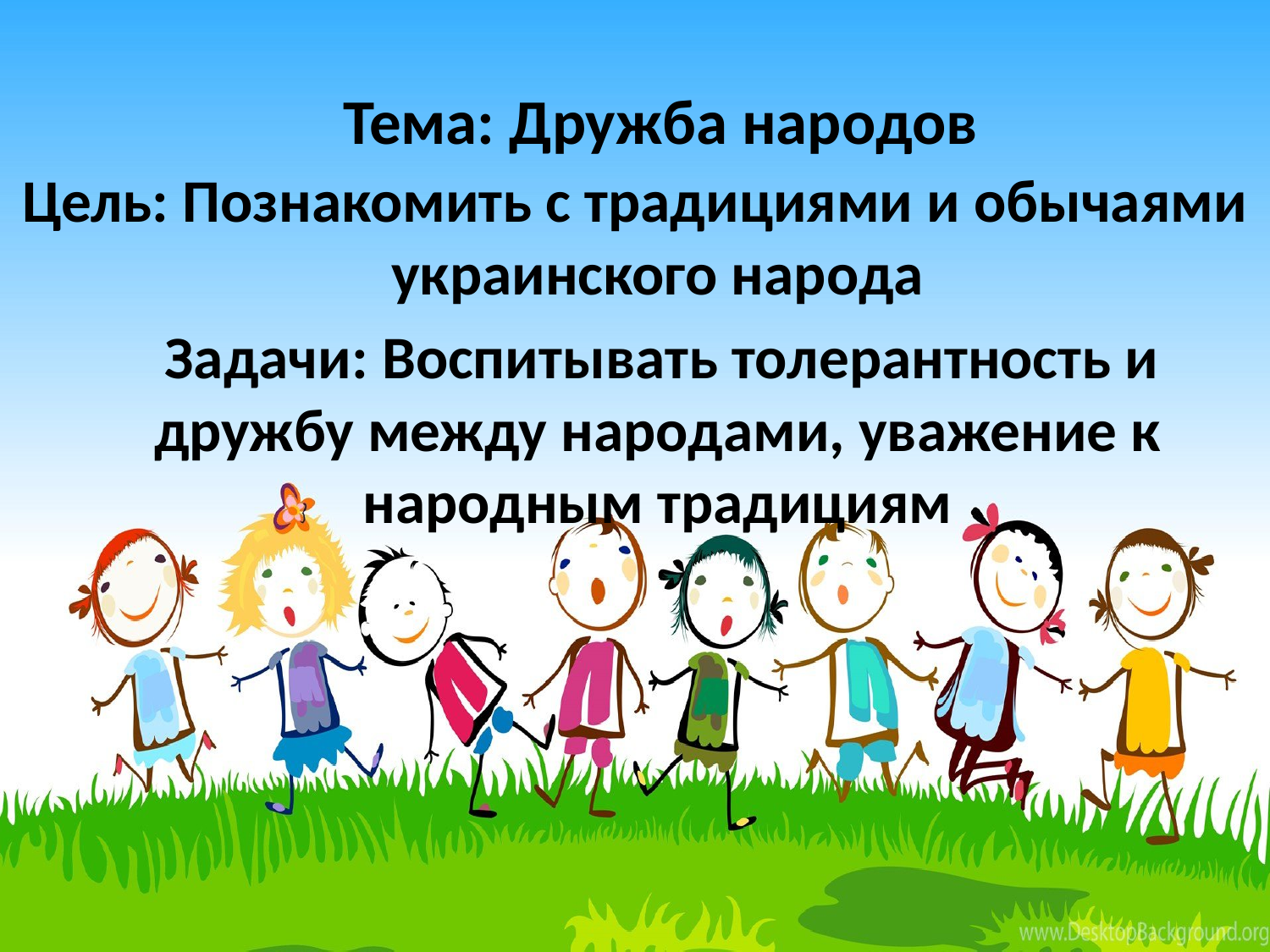

# Тема: Дружба народов

Цель: Познакомить с традициями и обычаями украинского народа
    Задачи: Воспитывать толерантность и дружбу между народами, уважение к народным традициям